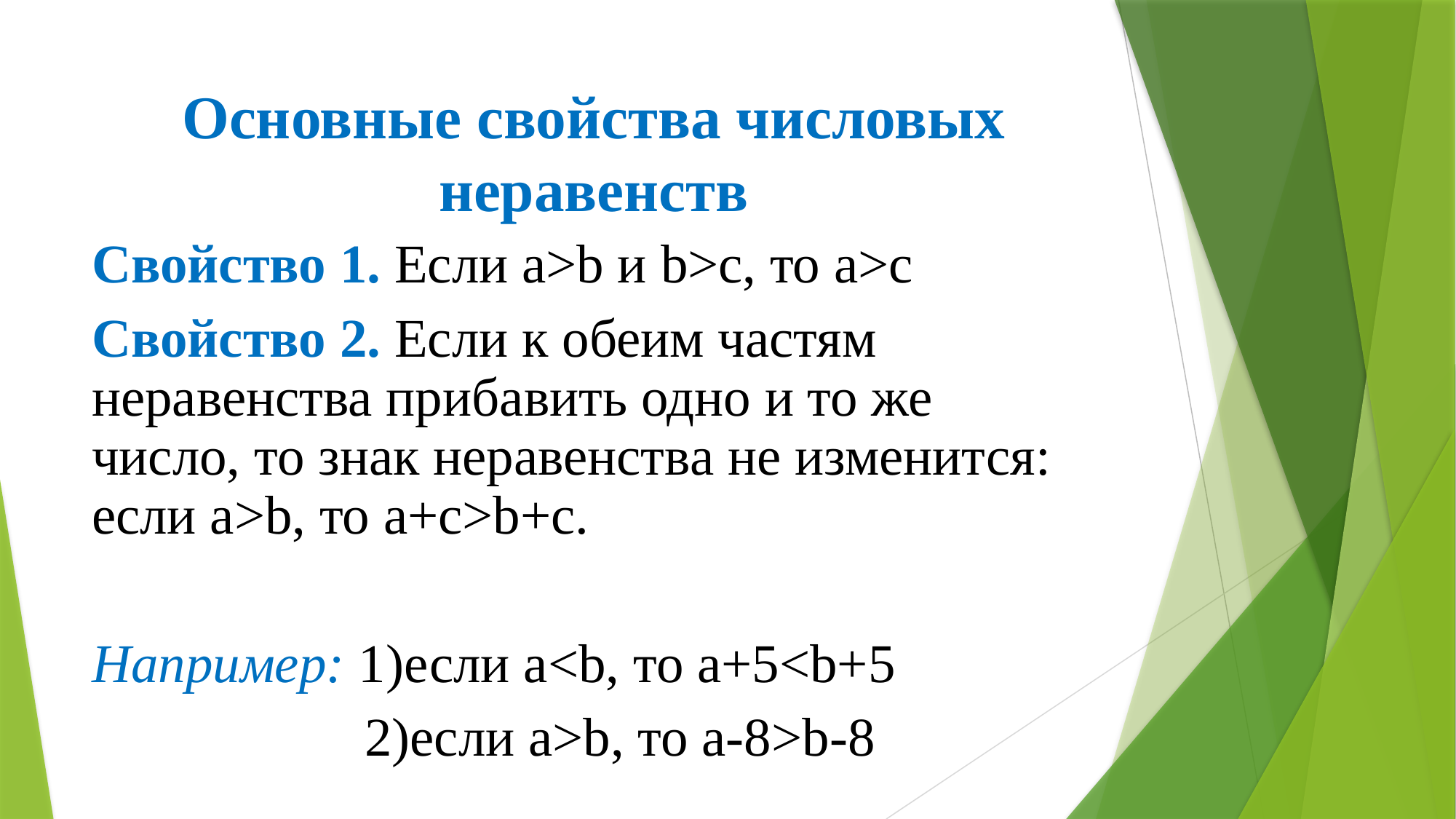

# Основные свойства числовых неравенств
Свойство 1. Если a>b и b>c, то a>c
Свойство 2. Если к обеим частям неравенства прибавить одно и то же число, то знак неравенства не изменится: если a>b, то a+c>b+c.

Например: 1)если a<b, то a+5<b+5
                    2)если a>b, то a-8>b-8